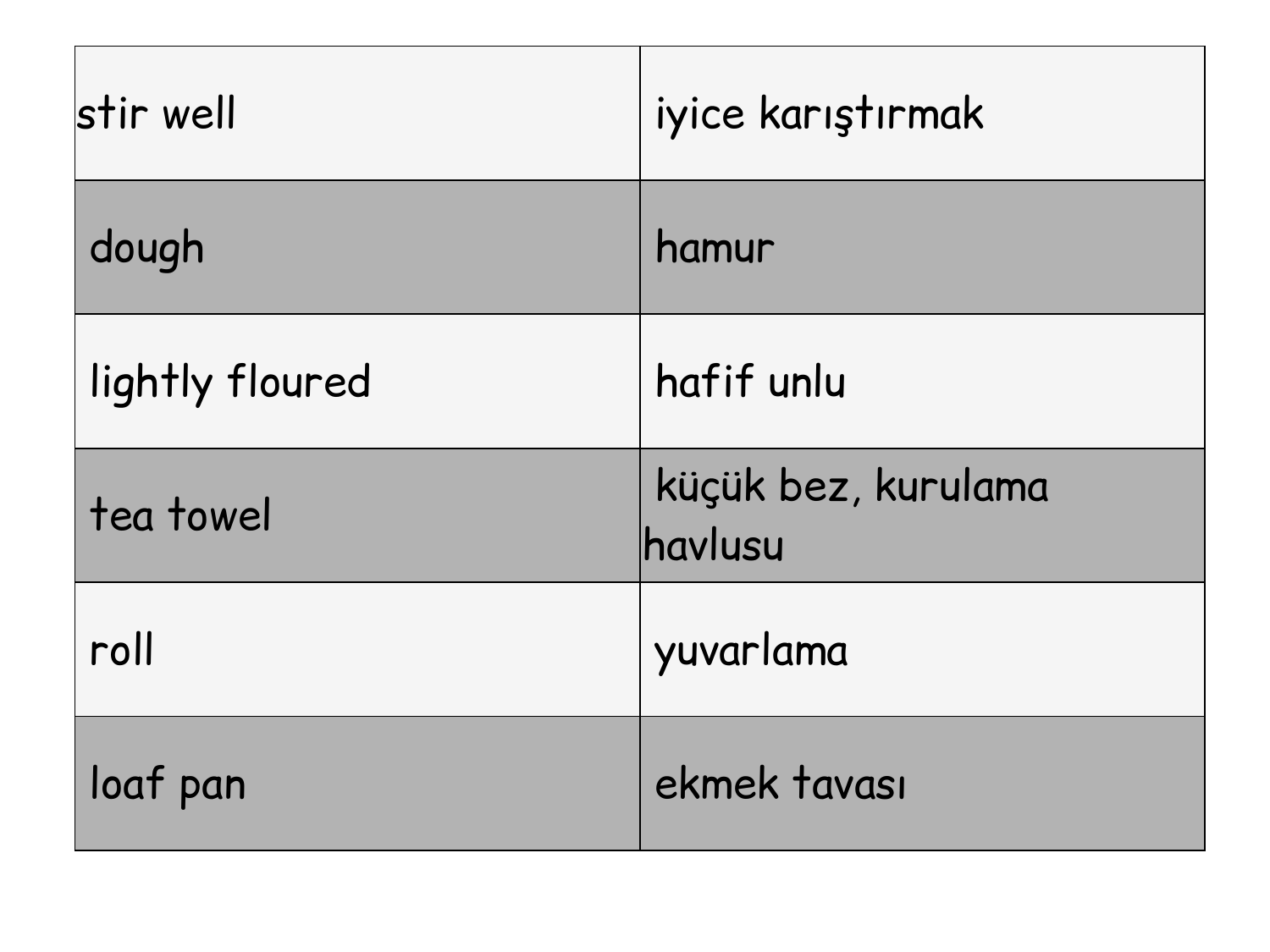

#
| stir well | iyice karıştırmak |
| --- | --- |
| dough | hamur |
| lightly floured | hafif unlu |
| tea towel | küçük bez, kurulama havlusu |
| roll | yuvarlama |
| loaf pan | ekmek tavası |